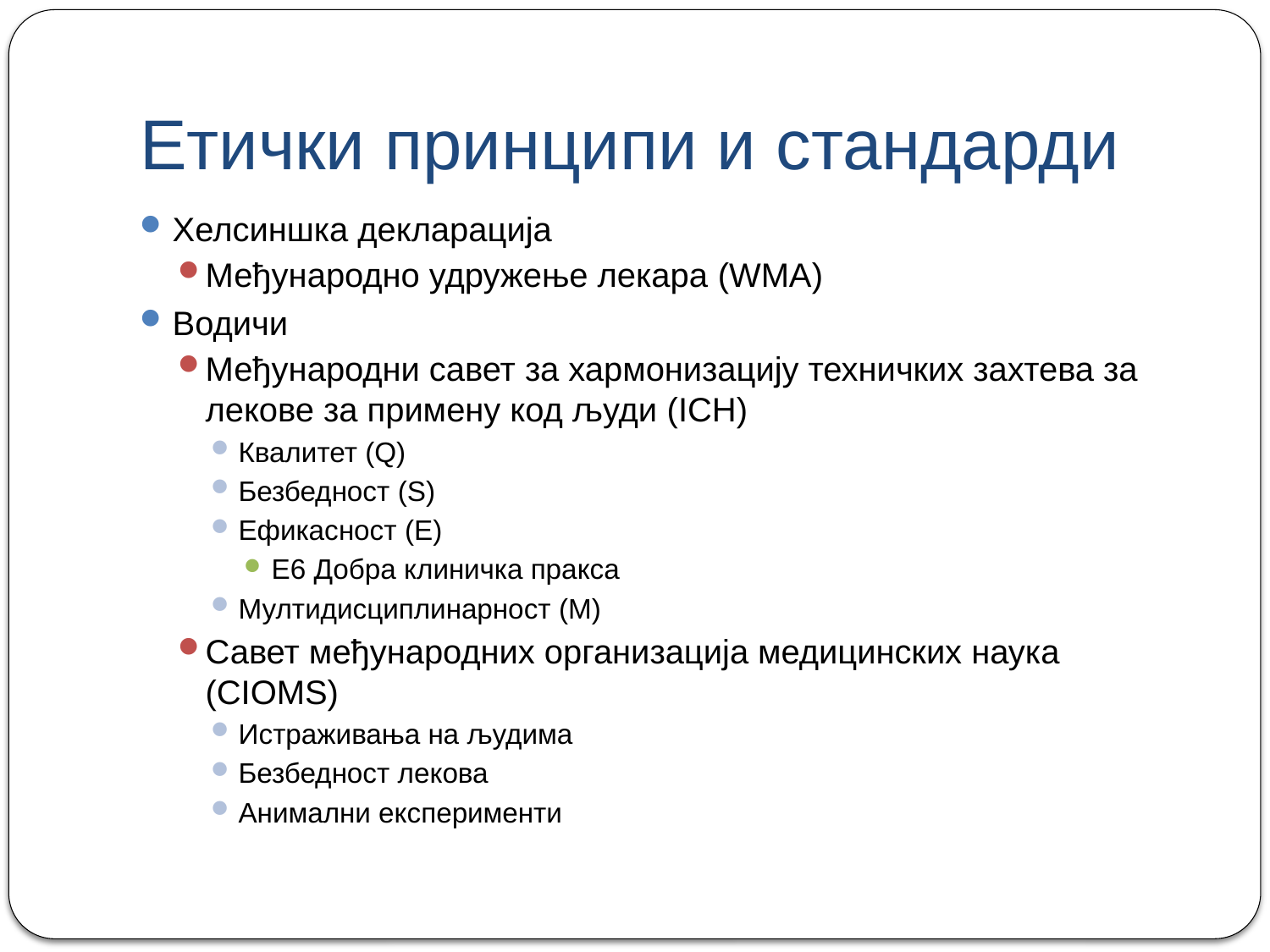

# Етички принципи и стандарди
Хелсиншка декларација
Међународно удружење лекара (WMA)
Водичи
Међународни савет за хармонизацију техничких захтева за лекове за примену код људи (ICH)
Квалитет (Q)
Безбедност (S)
Ефикасност (E)
Е6 Добра клиничка пракса
Мултидисциплинарност (M)
Савет међународних организација медицинских наука (CIOMS)
Истраживања на људима
Безбедност лекова
Анимални експерименти